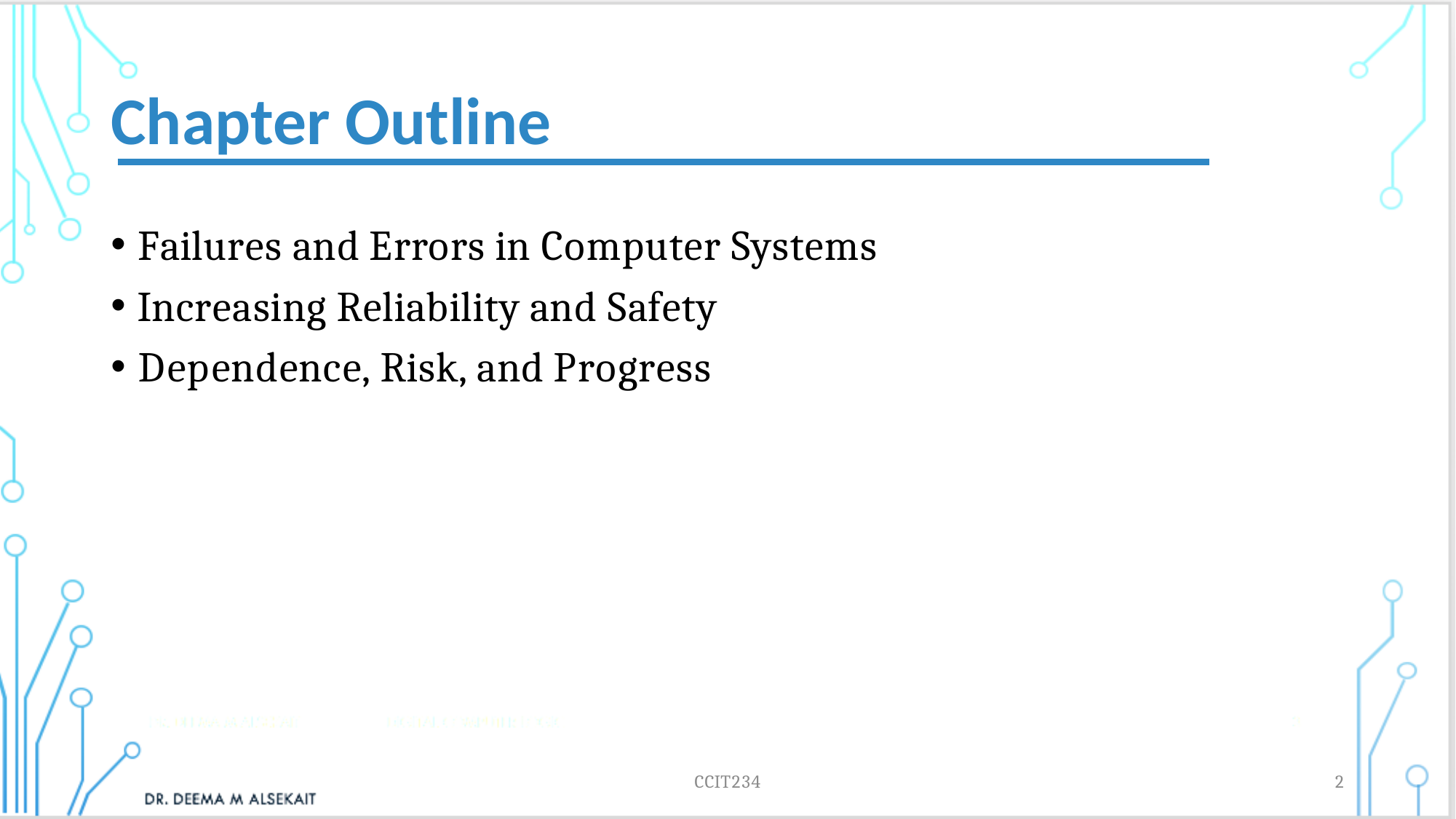

# Chapter Outline
Failures and Errors in Computer Systems
Increasing Reliability and Safety
Dependence, Risk, and Progress

CCIT234
2